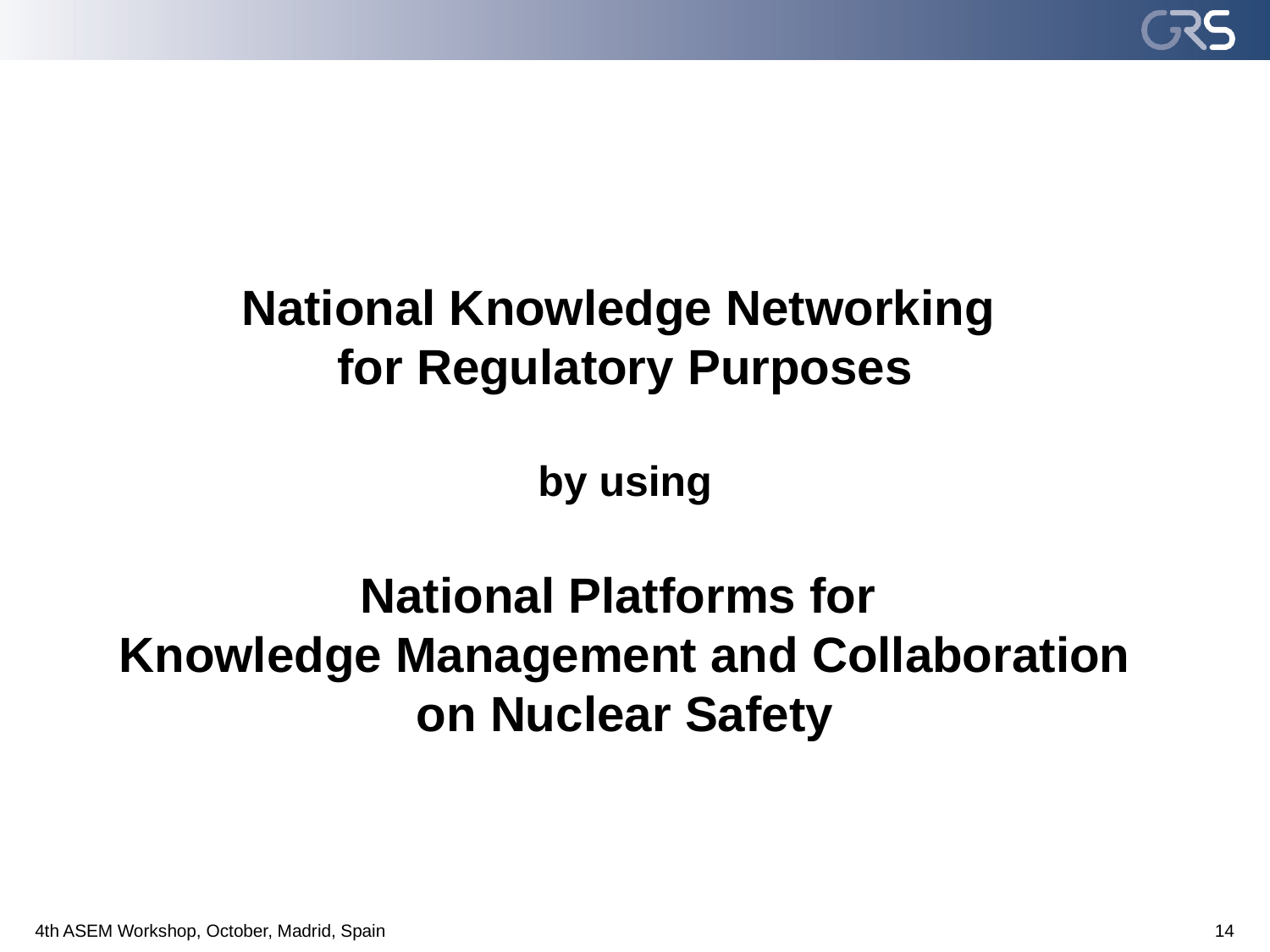

# National Knowledge Networking for Regulatory Purposes by using National Platforms for Knowledge Management and Collaboration on Nuclear Safety
14
4th ASEM Workshop, October, Madrid, Spain